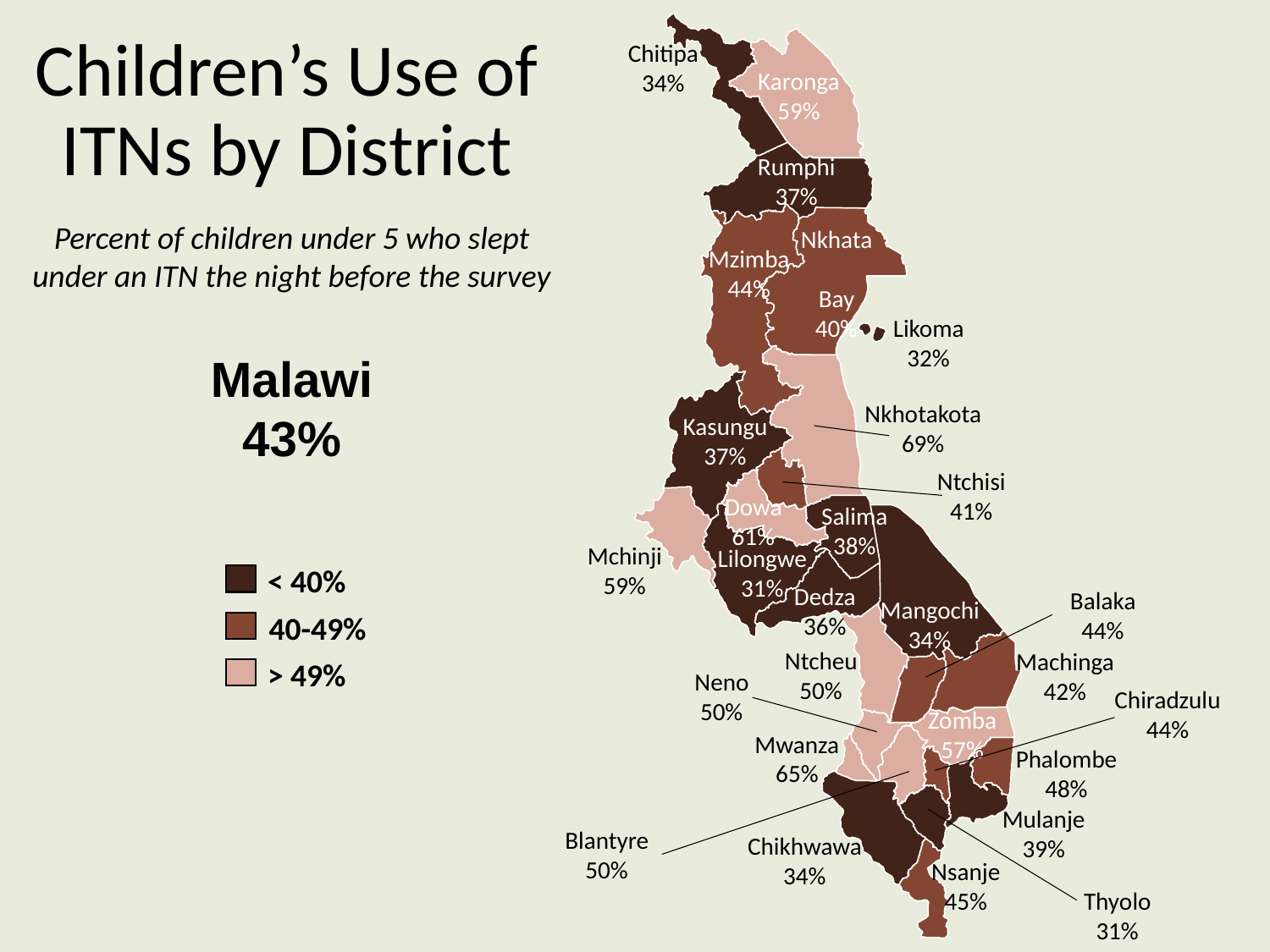

# Children’s Use of ITNs by District

Chitipa
34%
Karonga
59%

Rumphi
37%

Percent of children under 5 who slept under an ITN the night before the survey
Nkhata
Bay
40%
Mzimba
44%
Likoma
32%

Malawi
43%

Nkhotakota
69%
Kasungu
37%

Ntchisi
41%

Dowa
61%

Salima
38%

Mchinji
59%
Lilongwe
31%

< 40%

Dedza
36%
Balaka
44%
Mangochi
34%
 40-49%

Ntcheu
50%
Machinga
42%
> 49%

Neno
50%
Chiradzulu
44%
Zomba
57%

Mwanza
65%

Phalombe
48%

Mulanje
39%
Blantyre
50%
Chikhwawa
34%

Nsanje
45%
Thyolo
31%